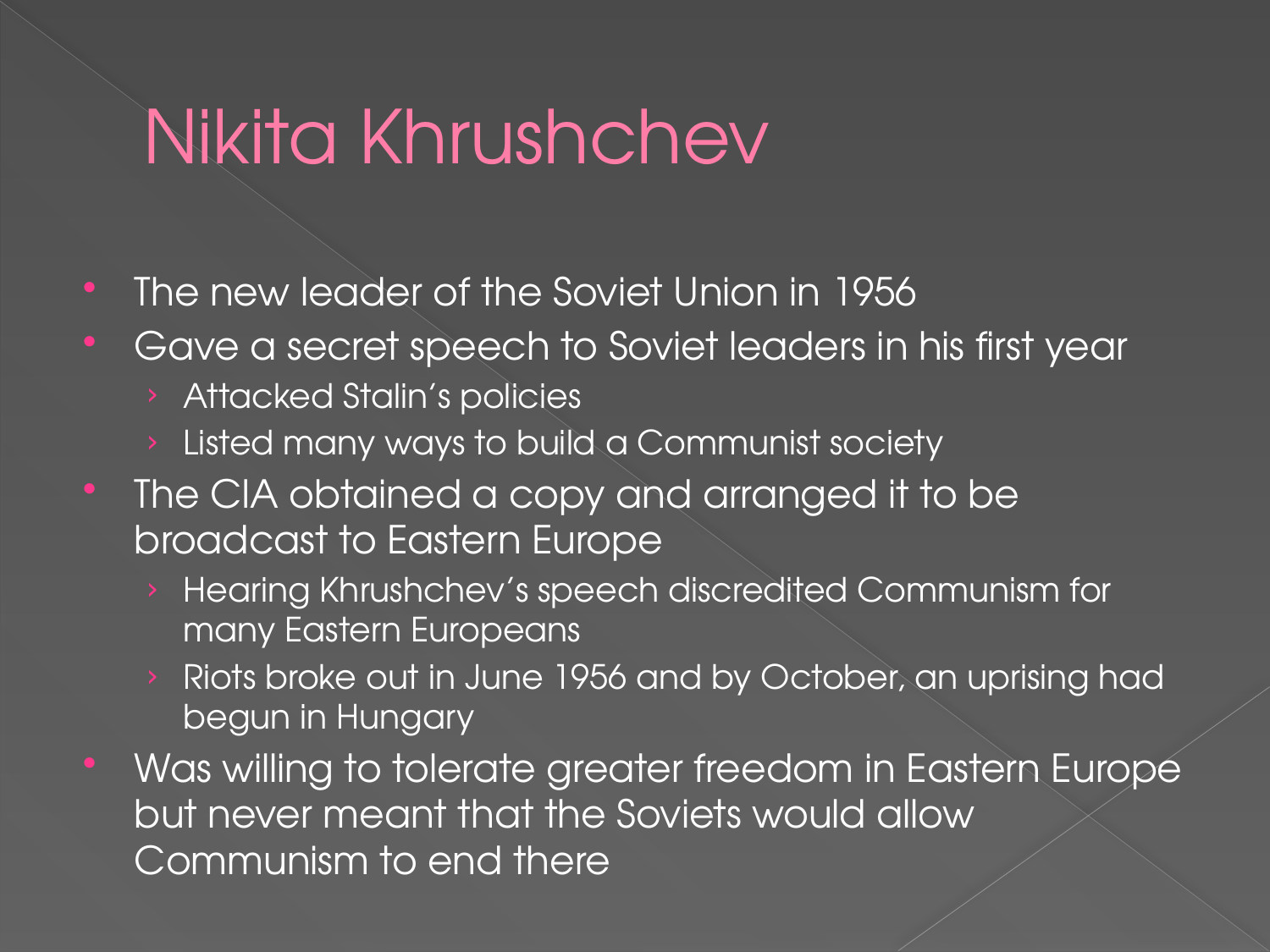

# Nikita Khrushchev
The new leader of the Soviet Union in 1956
Gave a secret speech to Soviet leaders in his first year
Attacked Stalin’s policies
Listed many ways to build a Communist society
The CIA obtained a copy and arranged it to be broadcast to Eastern Europe
Hearing Khrushchev’s speech discredited Communism for many Eastern Europeans
Riots broke out in June 1956 and by October, an uprising had begun in Hungary
Was willing to tolerate greater freedom in Eastern Europe but never meant that the Soviets would allow Communism to end there